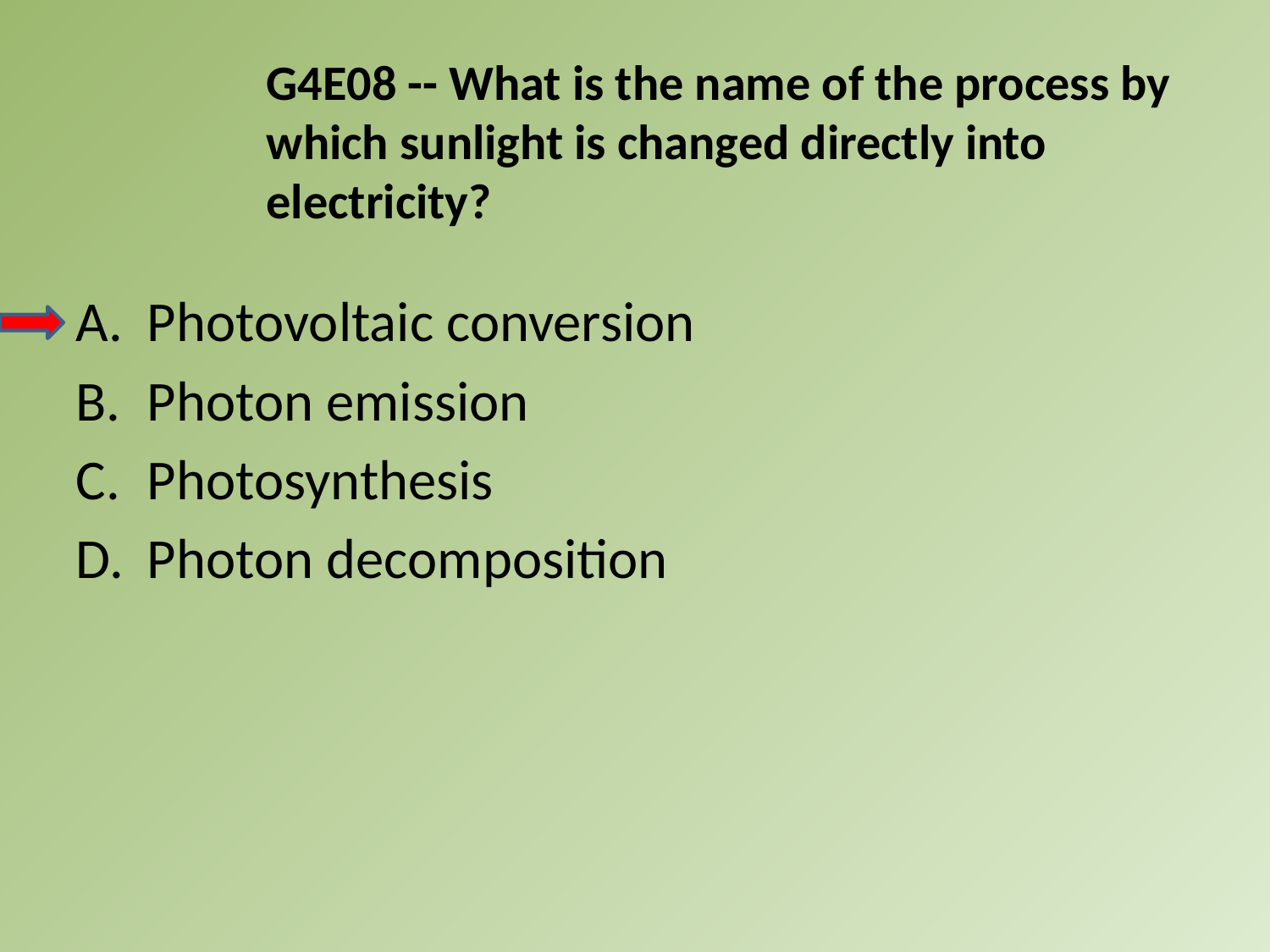

G4E08 -- What is the name of the process by which sunlight is changed directly into electricity?
A.	Photovoltaic conversion
B.	Photon emission
C.	Photosynthesis
D.	Photon decomposition